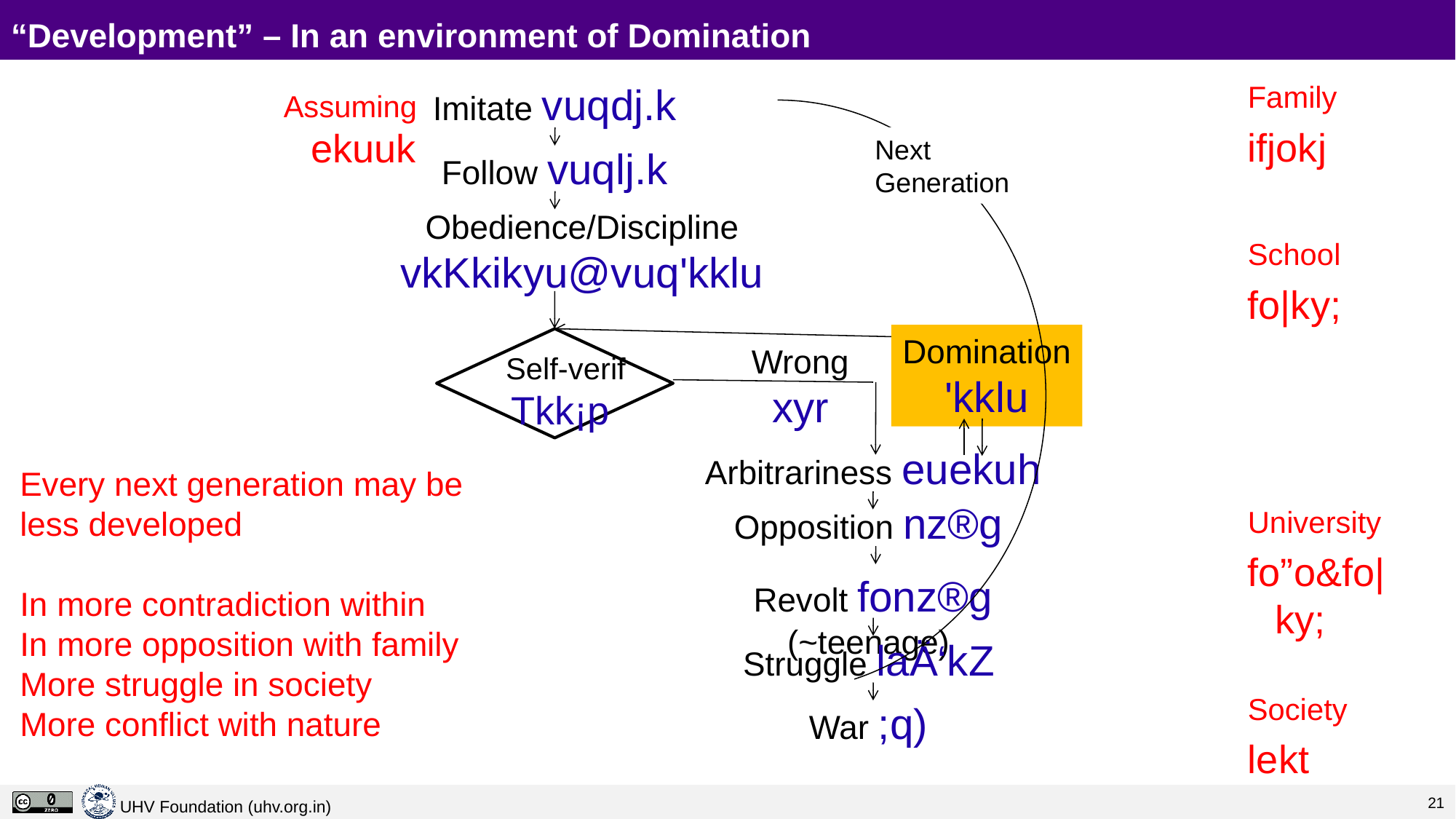

# “Development” – In an environment of Domination
Imitate vuqdj.k
Family
ifjokj

School
fo|ky;

University
fo”o&fo|ky;

Society
lekt
Assuming ekuuk

Next Generation
Follow vuqlj.k
Obedience/Discipline
vkKkikyu@vuq'kklu

Self-verif
Tkk¡p
Wrong
xyr
Domination
'kklu
Arbitrariness euekuh
Every next generation may be less developed

In more contradiction within
In more opposition with family
More struggle in society
More conflict with nature
Opposition nz®g
Revolt fonz®g (~teenage)
Struggle laÄ‘kZ
War ;q)